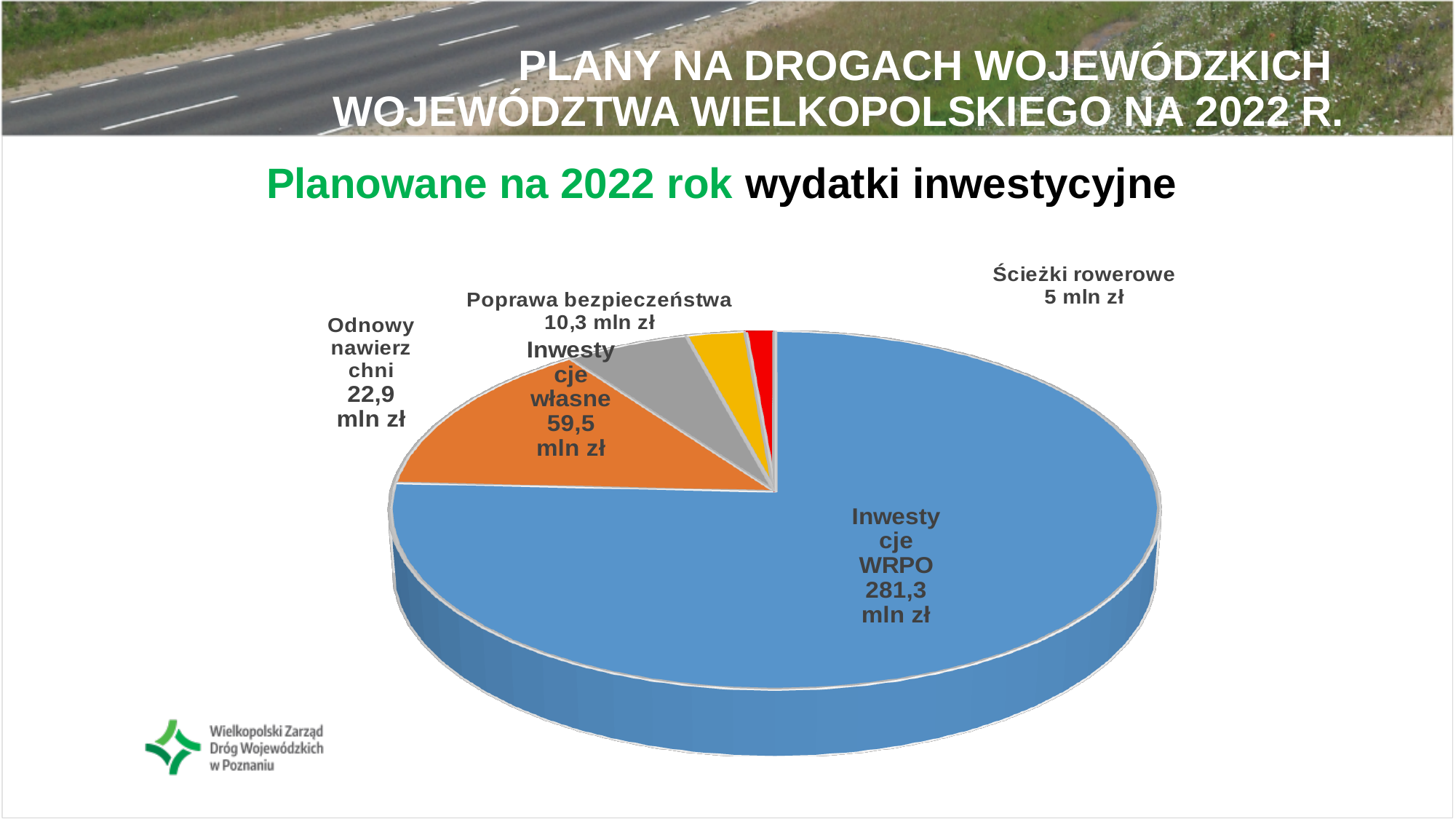

# Plany na drogach wojewódzkich Województwa Wielkopolskiego na 2022 r.
Planowane na 2022 rok wydatki inwestycyjne

[unsupported chart]